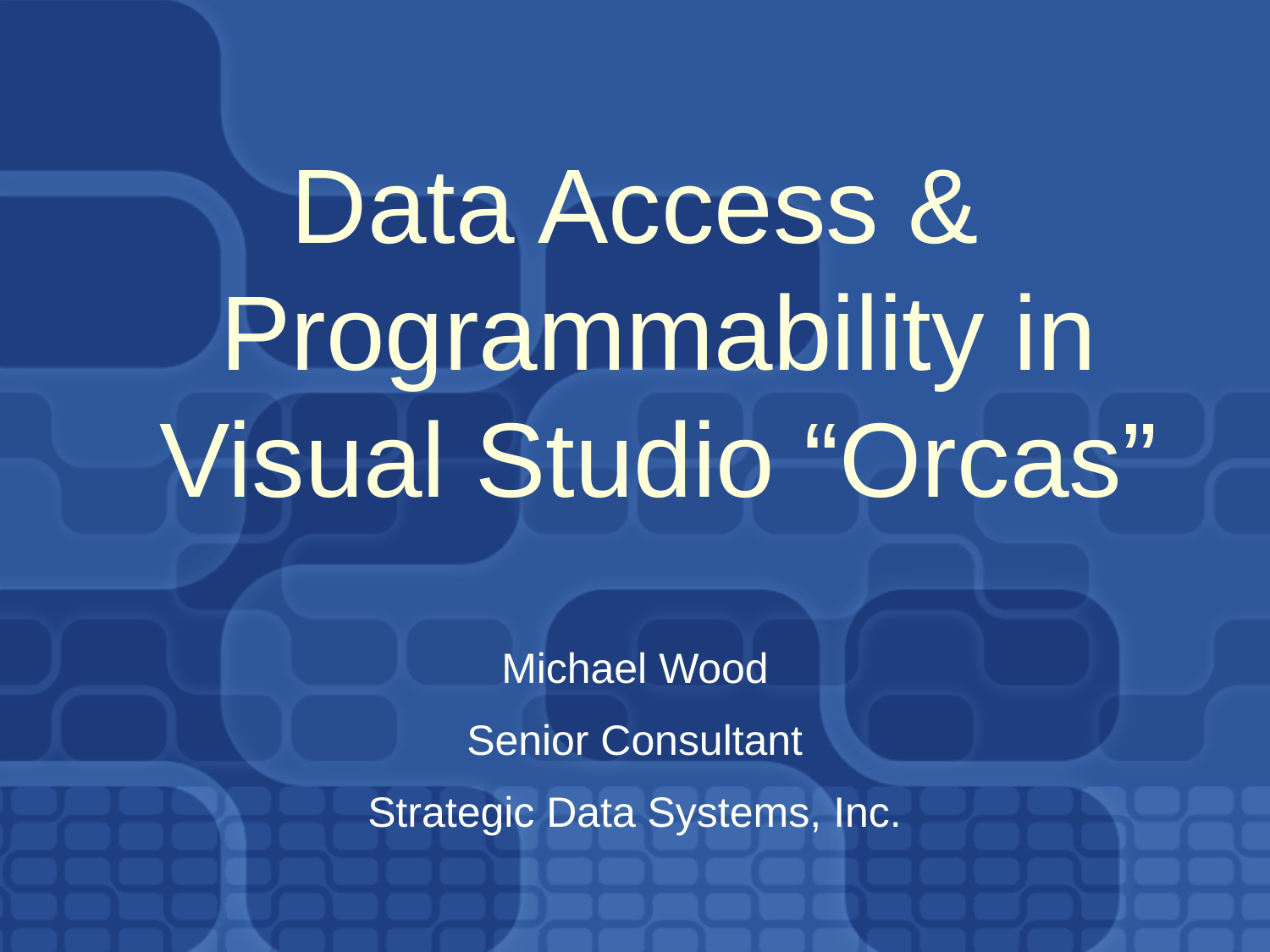

# Data Access & Programmability in Visual Studio “Orcas”
Michael Wood
Senior Consultant
Strategic Data Systems, Inc.